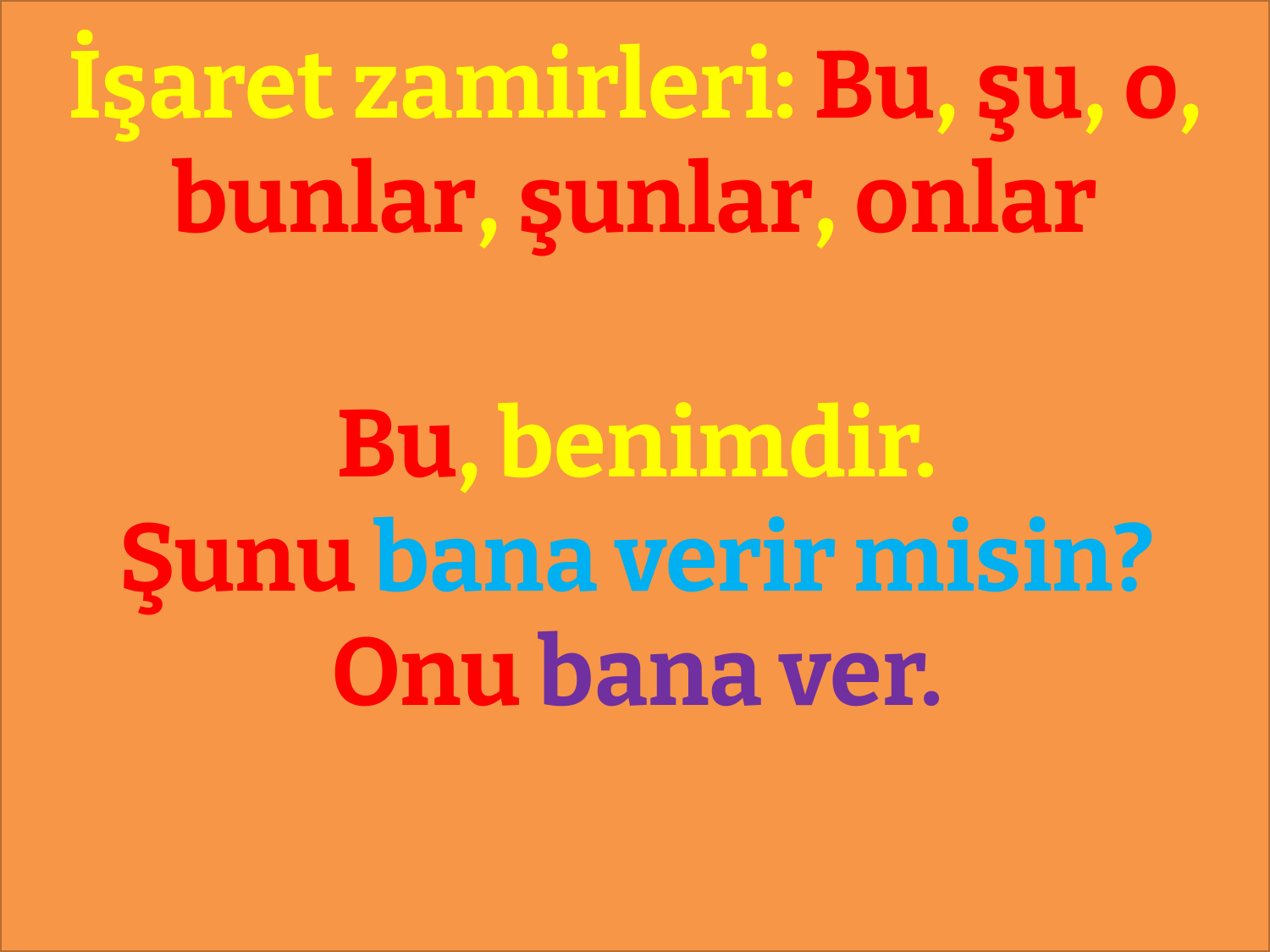

İşaret zamirleri: Bu, şu, o, bunlar, şunlar, onlar
#
Bu, benimdir.
Şunu bana verir misin?
Onu bana ver.